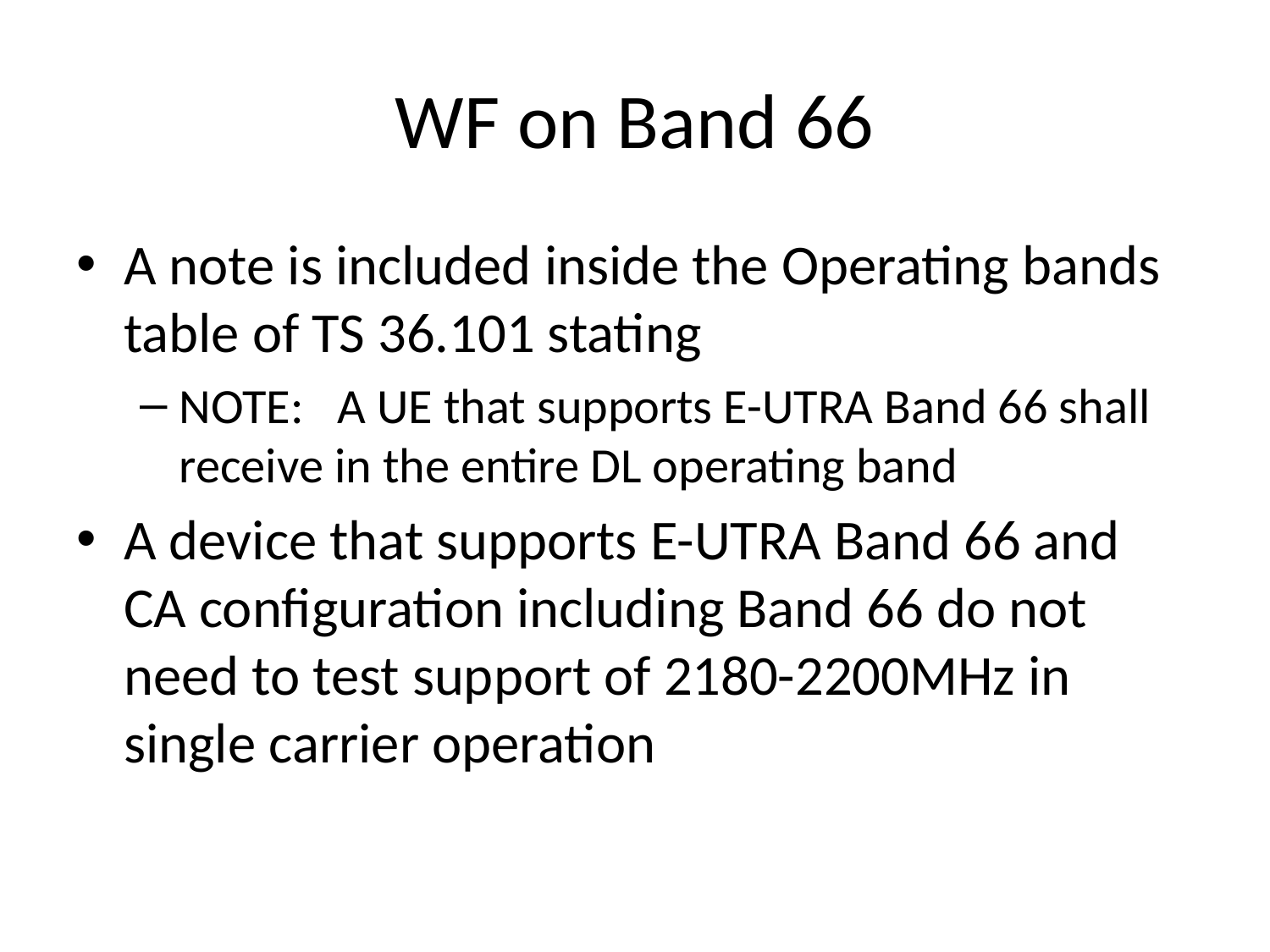

# WF on Band 66
A note is included inside the Operating bands table of TS 36.101 stating
NOTE:   A UE that supports E-UTRA Band 66 shall receive in the entire DL operating band
A device that supports E-UTRA Band 66 and CA configuration including Band 66 do not need to test support of 2180-2200MHz in single carrier operation